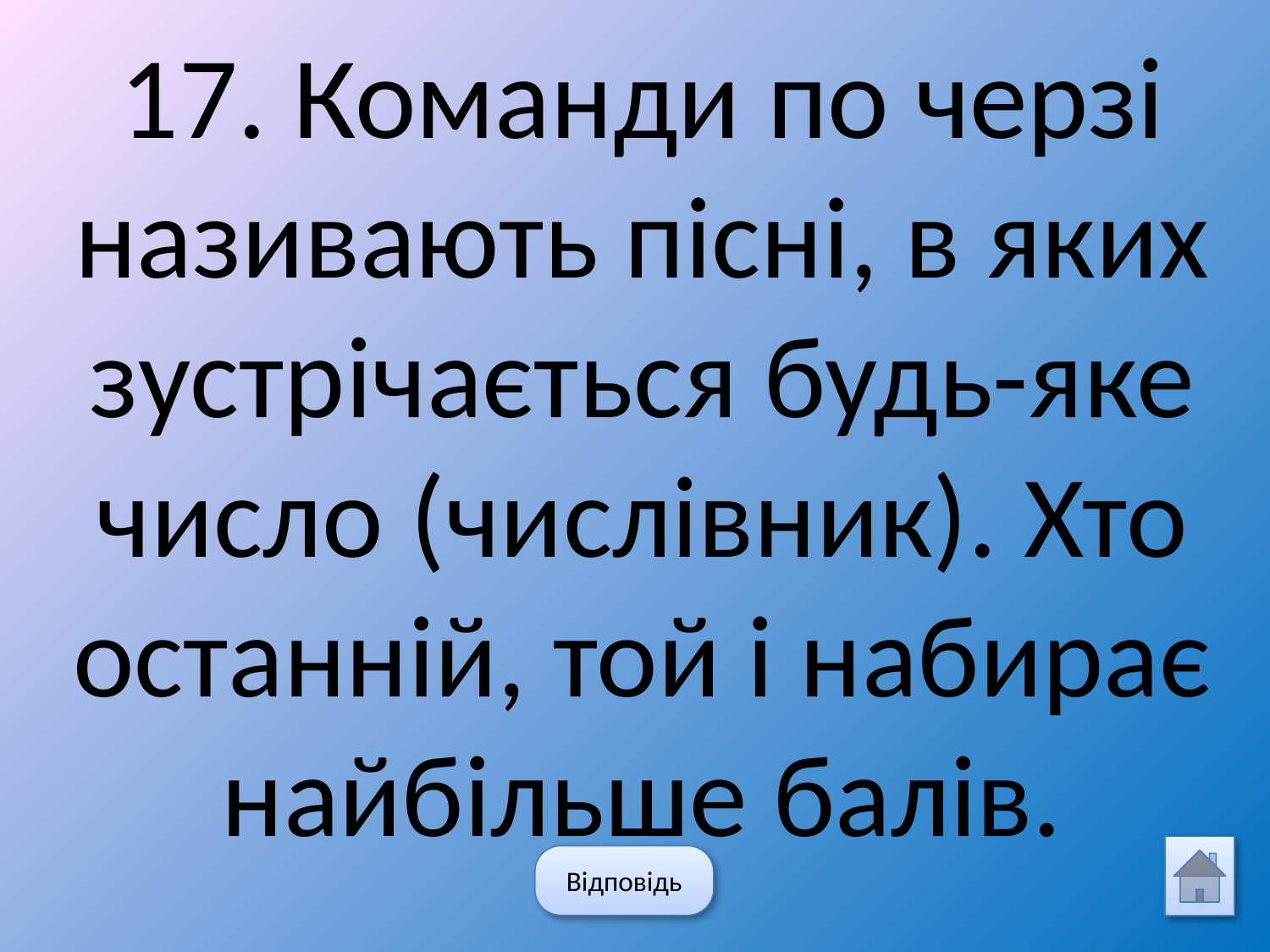

17. Команди по черзі називають пісні, в яких зустрічається будь-яке число (числівник). Хто останній, той і набирає найбільше балів.

Відповідь